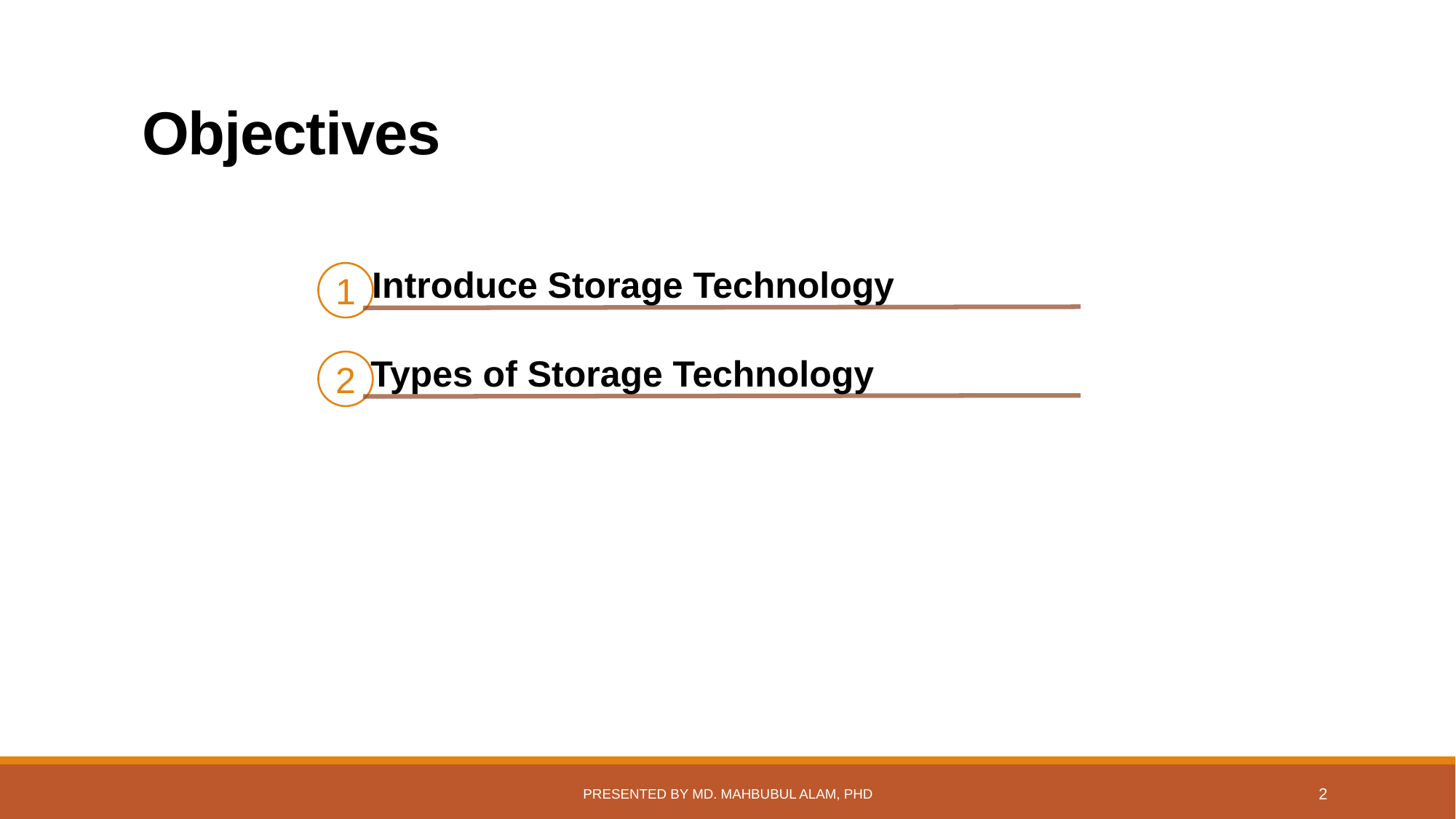

# Objectives
Introduce Storage Technology
1
Types of Storage Technology
2
Presented by Md. Mahbubul Alam, PhD
2